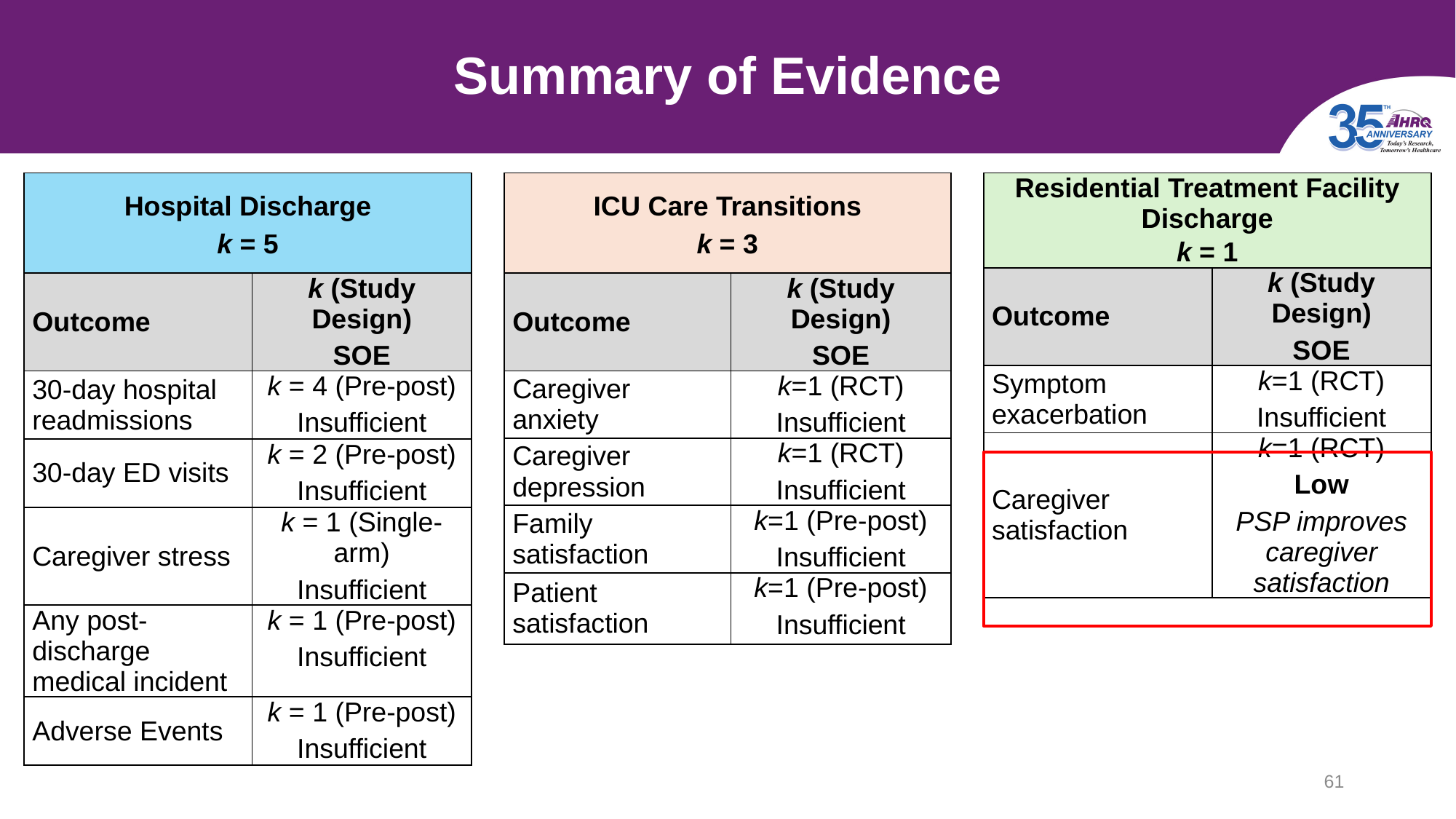

# Summary of Evidence
| Hospital Discharge k = 5 |  |
| --- | --- |
| Outcome | k (Study Design) SOE |
| 30-day hospital readmissions | k = 4 (Pre-post) Insufficient |
| 30-day ED visits | k = 2 (Pre-post) Insufficient |
| Caregiver stress | k = 1 (Single-arm) Insufficient |
| Any post-discharge medical incident | k = 1 (Pre-post) Insufficient |
| Adverse Events | k = 1 (Pre-post) Insufficient |
| ICU Care Transitions k = 3 |  |
| --- | --- |
| Outcome | k (Study Design) SOE |
| Caregiver anxiety | k=1 (RCT) Insufficient |
| Caregiver depression | k=1 (RCT) Insufficient |
| Family satisfaction | k=1 (Pre-post) Insufficient |
| Patient satisfaction | k=1 (Pre-post) Insufficient |
| Residential Treatment Facility Discharge k = 1 |  |
| --- | --- |
| Outcome | k (Study Design) SOE |
| Symptom exacerbation | k=1 (RCT) Insufficient |
| Caregiver satisfaction | k=1 (RCT) Low PSP improves caregiver satisfaction |

61